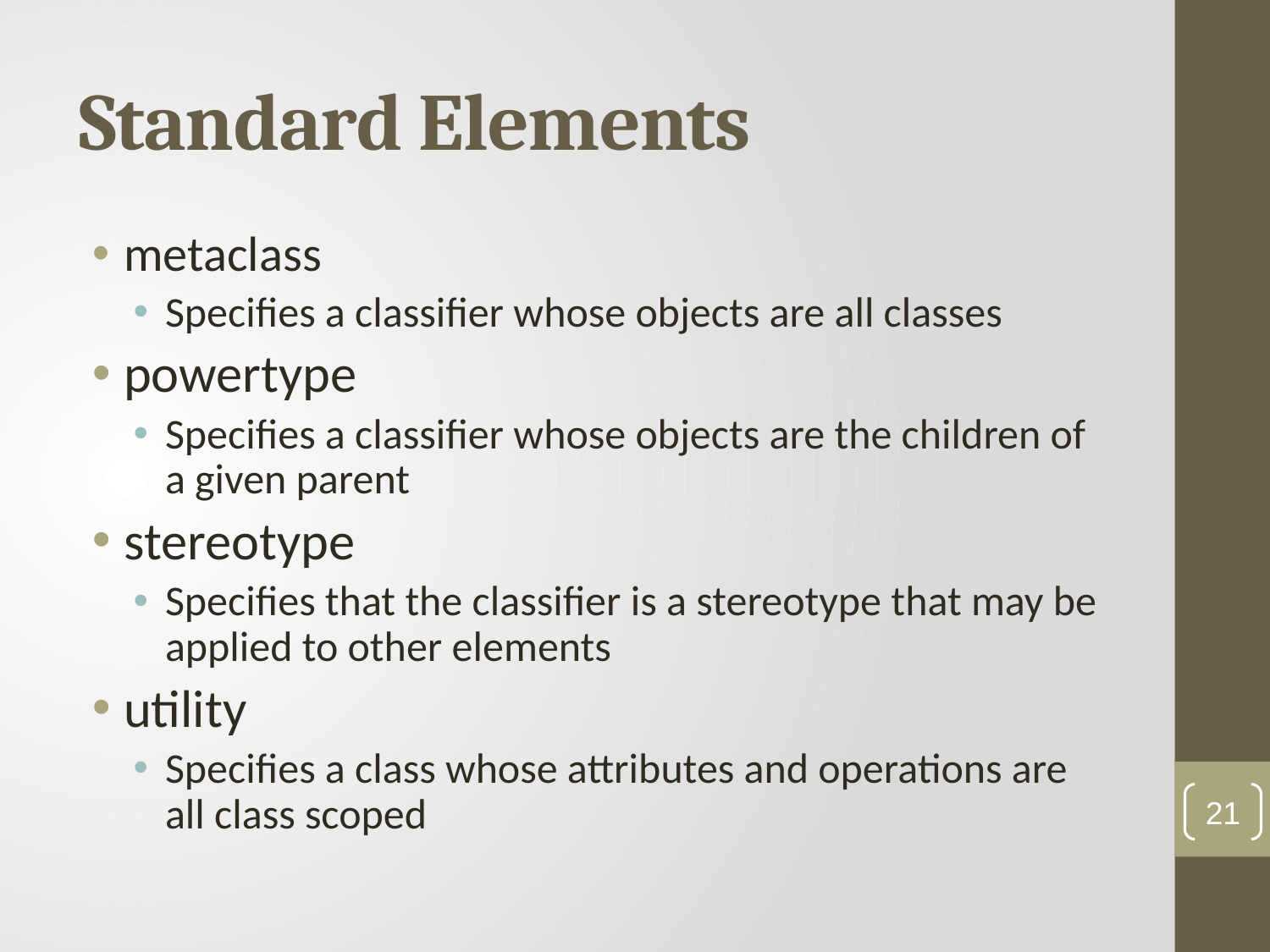

# Standard Elements
metaclass
Specifies a classifier whose objects are all classes
powertype
Specifies a classifier whose objects are the children of a given parent
stereotype
Specifies that the classifier is a stereotype that may be applied to other elements
utility
Specifies a class whose attributes and operations are all class scoped
21